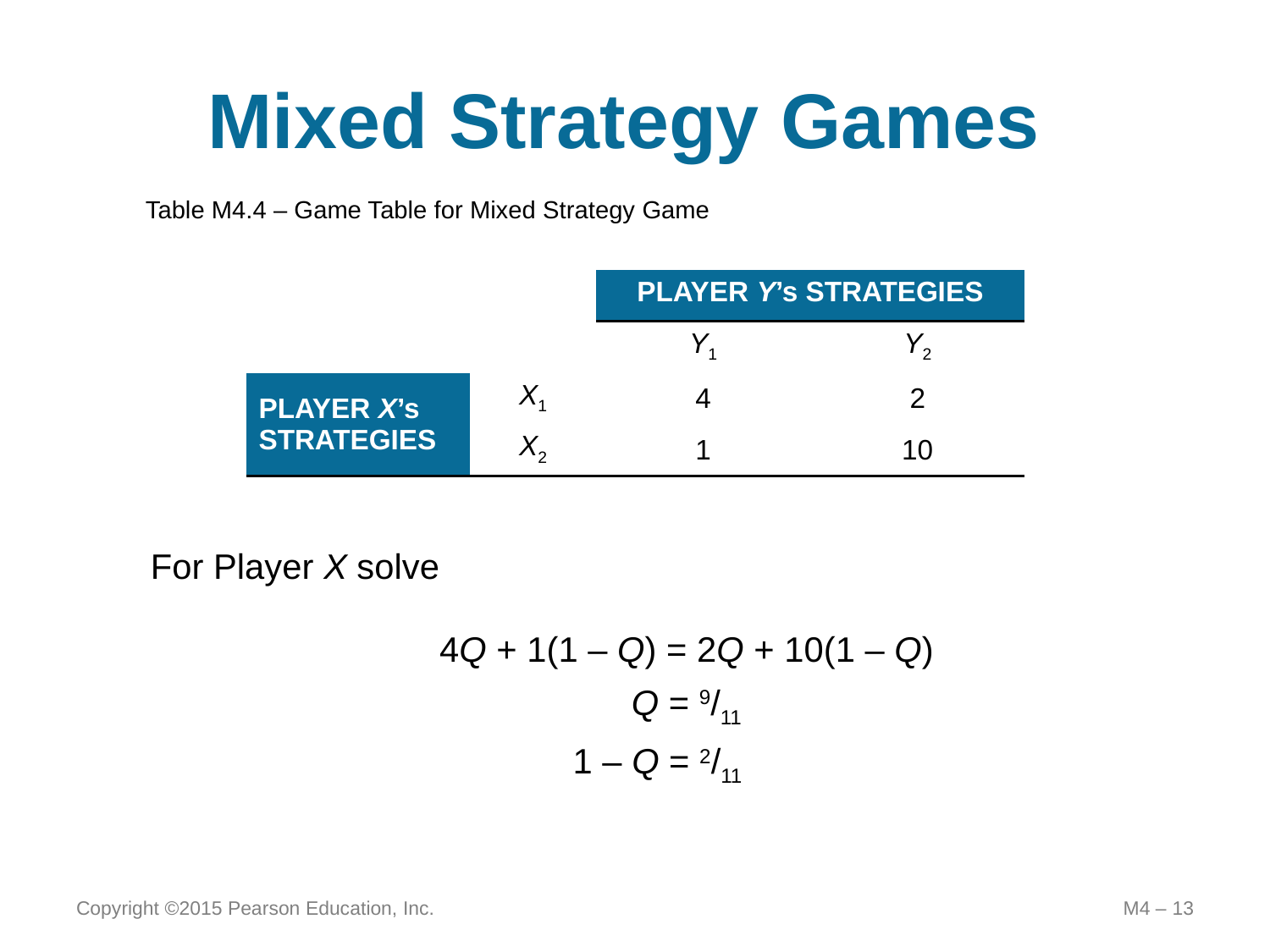

# Mixed Strategy Games
Table M4.4 – Game Table for Mixed Strategy Game
|  |  | PLAYER Y’s STRATEGIES |  |
| --- | --- | --- | --- |
|  |  | Y1 | Y2 |
| PLAYER X’s STRATEGIES | X1 | 4 | 2 |
|  | X2 | 1 | 10 |
For Player X solve
      4Q + 1(1 – Q) = 2Q + 10(1 – Q)
      Q = 9/11
1 – Q = 2/11
Copyright ©2015 Pearson Education, Inc.
M4 – 13